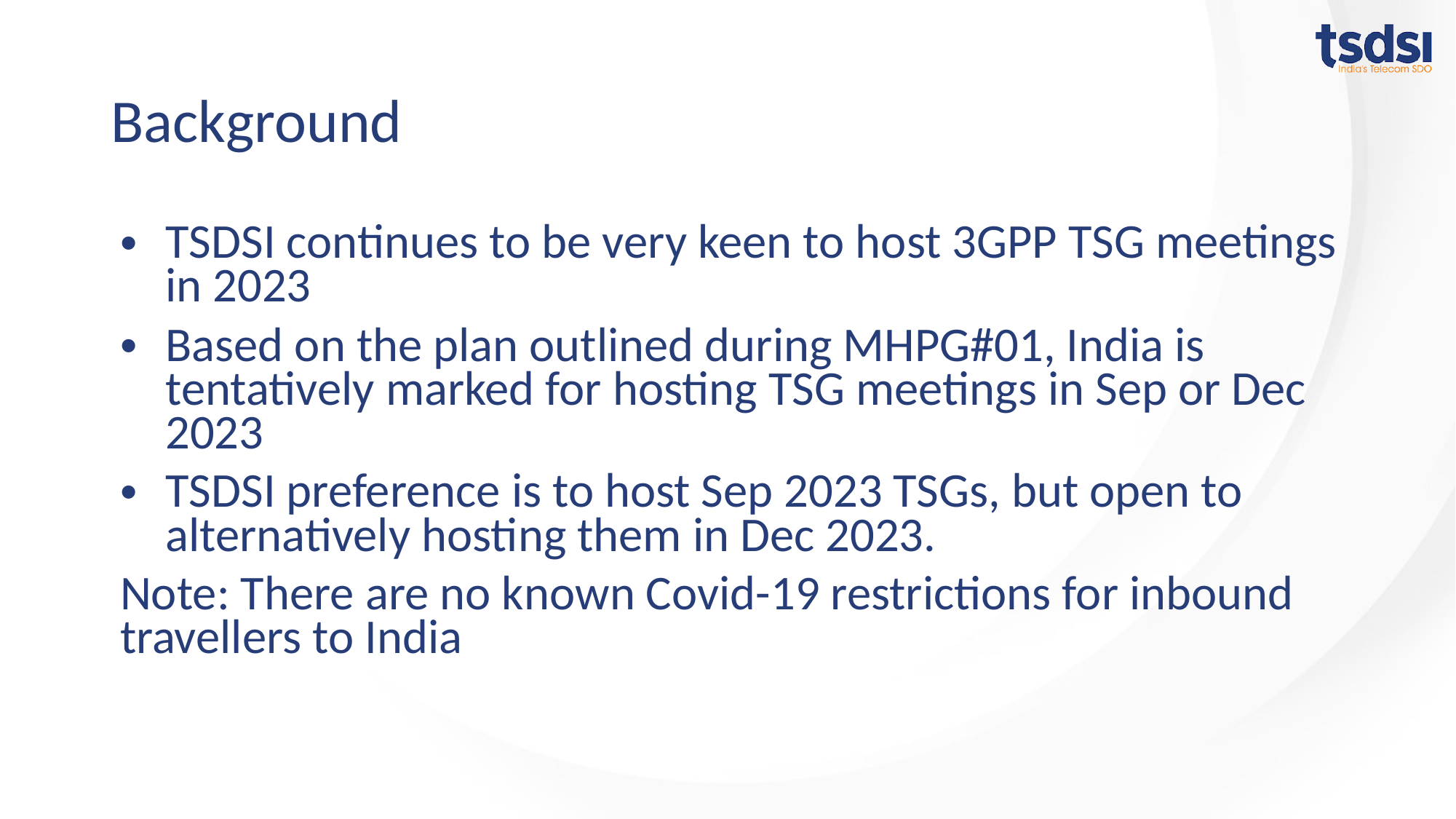

# Background
TSDSI continues to be very keen to host 3GPP TSG meetings in 2023
Based on the plan outlined during MHPG#01, India is tentatively marked for hosting TSG meetings in Sep or Dec 2023
TSDSI preference is to host Sep 2023 TSGs, but open to alternatively hosting them in Dec 2023.
Note: There are no known Covid-19 restrictions for inbound travellers to India